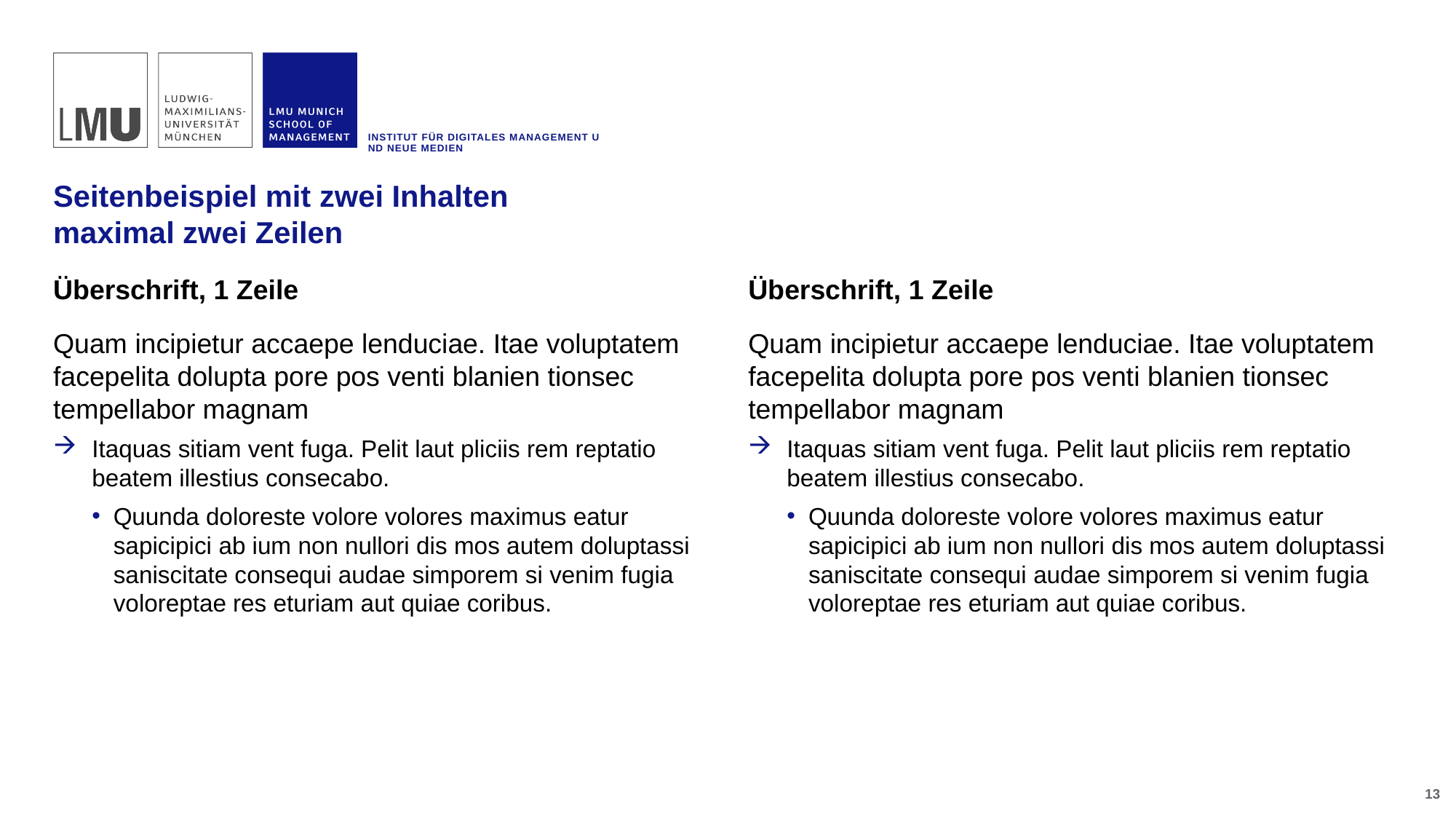

Institut für Digitales Management und Neue Medien
# Seitenbeispiel mit zwei Inhalten maximal zwei Zeilen
Überschrift, 1 Zeile
Überschrift, 1 Zeile
Quam incipietur accaepe lenduciae. Itae voluptatem facepelita dolupta pore pos venti blanien tionsec tempellabor magnam
Itaquas sitiam vent fuga. Pelit laut pliciis rem reptatio beatem illestius consecabo.
Quunda doloreste volore volores maximus eatur sapicipici ab ium non nullori dis mos autem doluptassi saniscitate consequi audae simporem si venim fugia voloreptae res eturiam aut quiae coribus.

Quam incipietur accaepe lenduciae. Itae voluptatem facepelita dolupta pore pos venti blanien tionsec tempellabor magnam
Itaquas sitiam vent fuga. Pelit laut pliciis rem reptatio beatem illestius consecabo.
Quunda doloreste volore volores maximus eatur sapicipici ab ium non nullori dis mos autem doluptassi saniscitate consequi audae simporem si venim fugia voloreptae res eturiam aut quiae coribus.

13